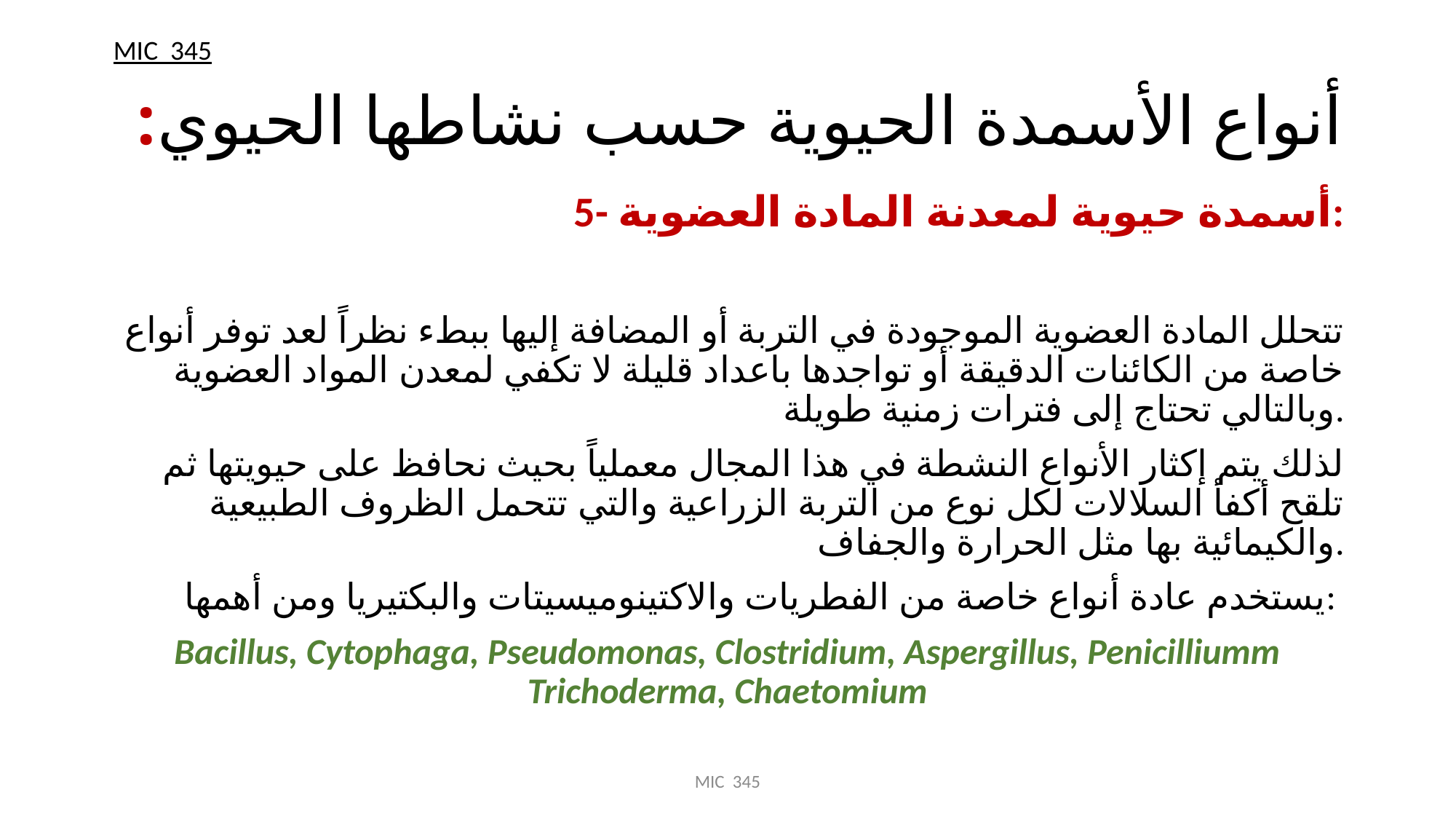

MIC  345
# أنواع الأسمدة الحيوية حسب نشاطها الحيوي:
5- أسمدة حيوية لمعدنة المادة العضوية:

تتحلل المادة العضوية الموجودة في التربة أو المضافة إليها ببطء نظراً لعد توفر أنواع خاصة من الكائنات الدقيقة أو تواجدها باعداد قليلة لا تكفي لمعدن المواد العضوية وبالتالي تحتاج إلى فترات زمنية طويلة.
لذلك يتم إكثار الأنواع النشطة في هذا المجال معملياً بحيث نحافظ على حيويتها ثم تلقح أكفأ السلالات لكل نوع من التربة الزراعية والتي تتحمل الظروف الطبيعية والكيمائية بها مثل الحرارة والجفاف.
يستخدم عادة أنواع خاصة من الفطريات والاكتينوميسيتات والبكتيريا ومن أهمها:
Bacillus, Cytophaga, Pseudomonas, Clostridium, Aspergillus, Penicilliumm Trichoderma, Chaetomium

MIC  345